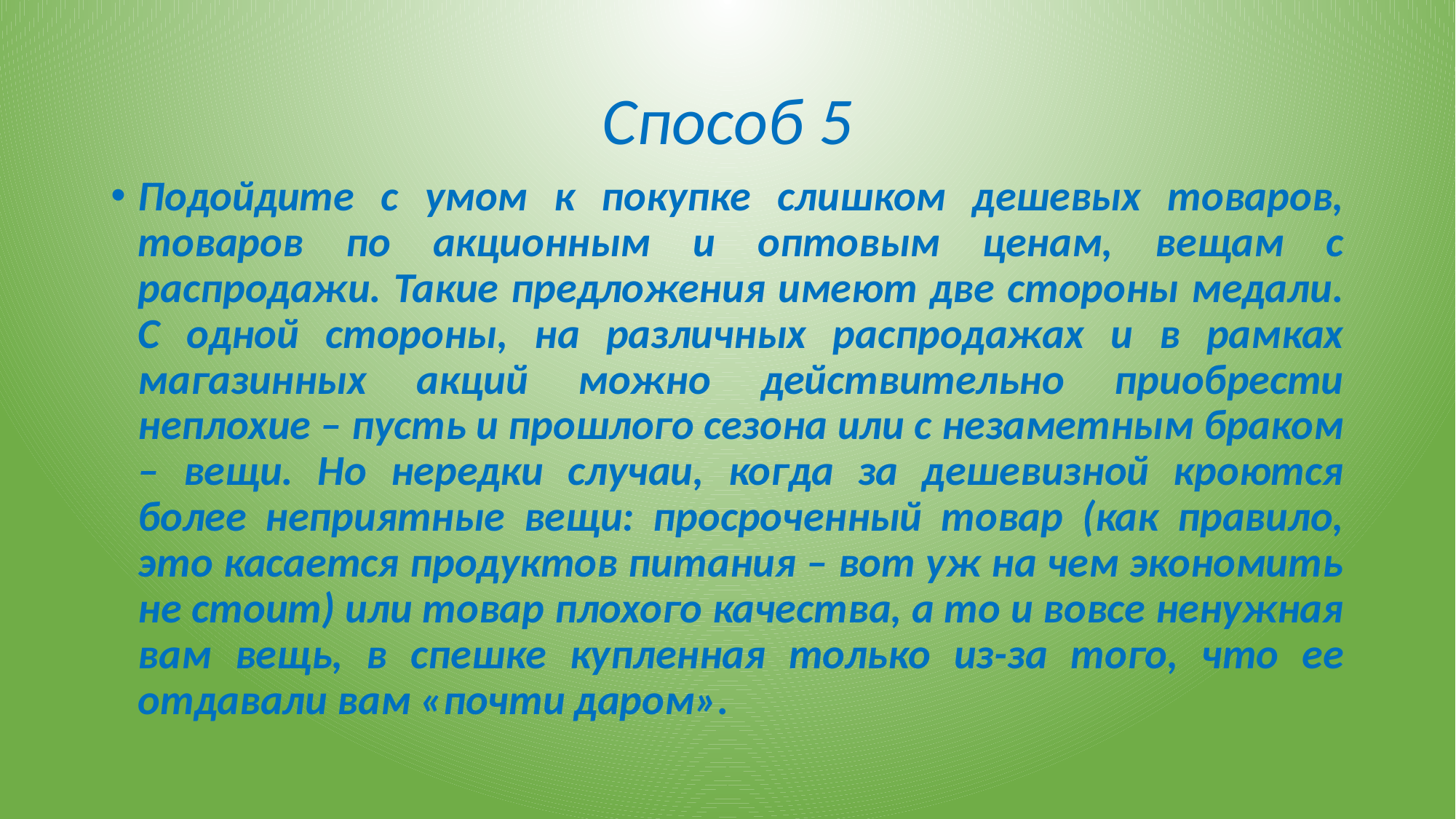

# Способ 5
Подойдите с умом к покупке слишком дешевых товаров, товаров по акционным и оптовым ценам, вещам с распродажи. Такие предложения имеют две стороны медали. С одной стороны, на различных распродажах и в рамках магазинных акций можно действительно приобрести неплохие – пусть и прошлого сезона или с незаметным браком – вещи. Но нередки случаи, когда за дешевизной кроются более неприятные вещи: просроченный товар (как правило, это касается продуктов питания – вот уж на чем экономить не стоит) или товар плохого качества, а то и вовсе ненужная вам вещь, в спешке купленная только из-за того, что ее отдавали вам «почти даром».